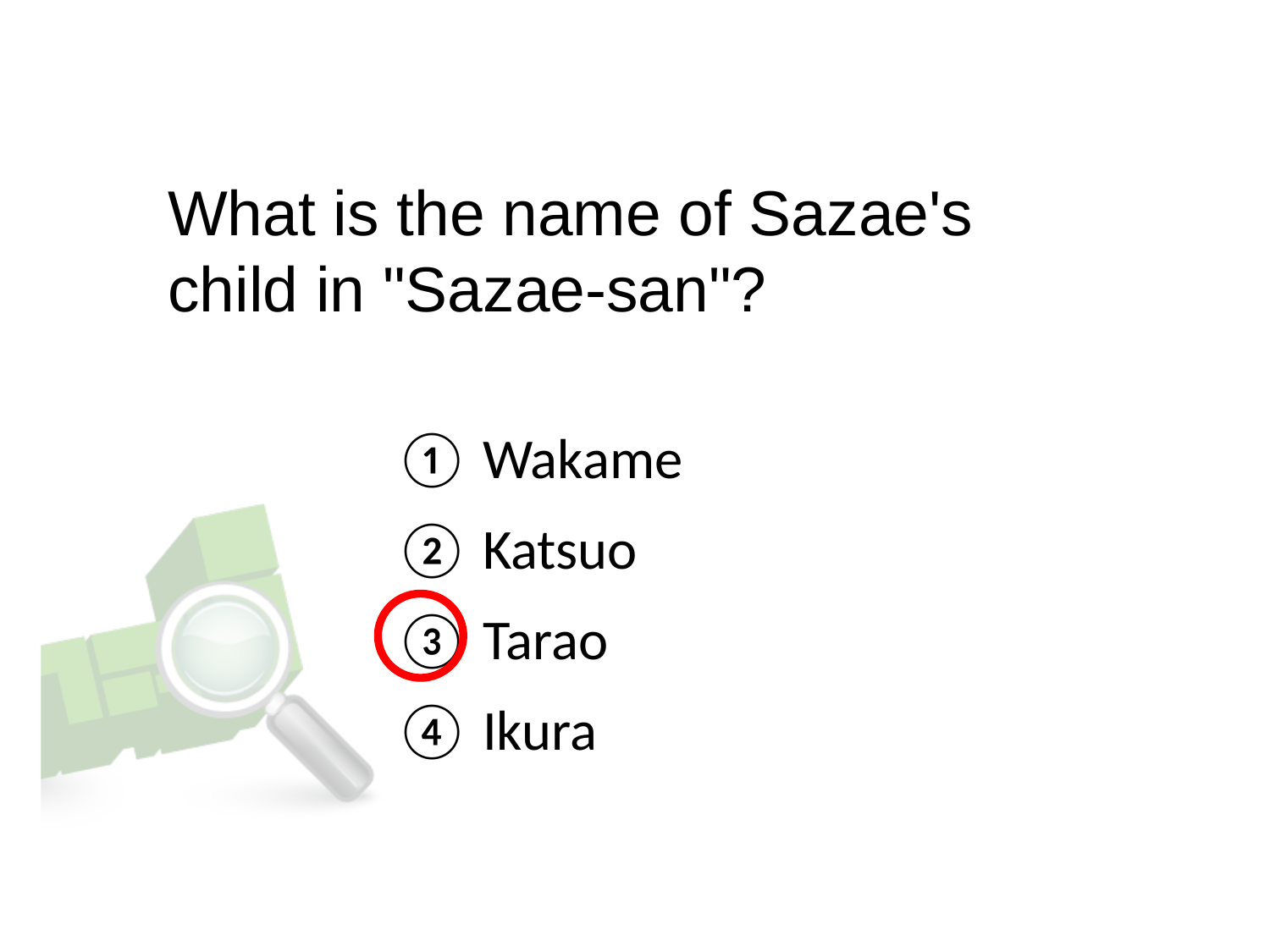

# What is the name of Sazae's child in "Sazae-san"?
① Wakame
② Katsuo
③ Tarao
④ Ikura